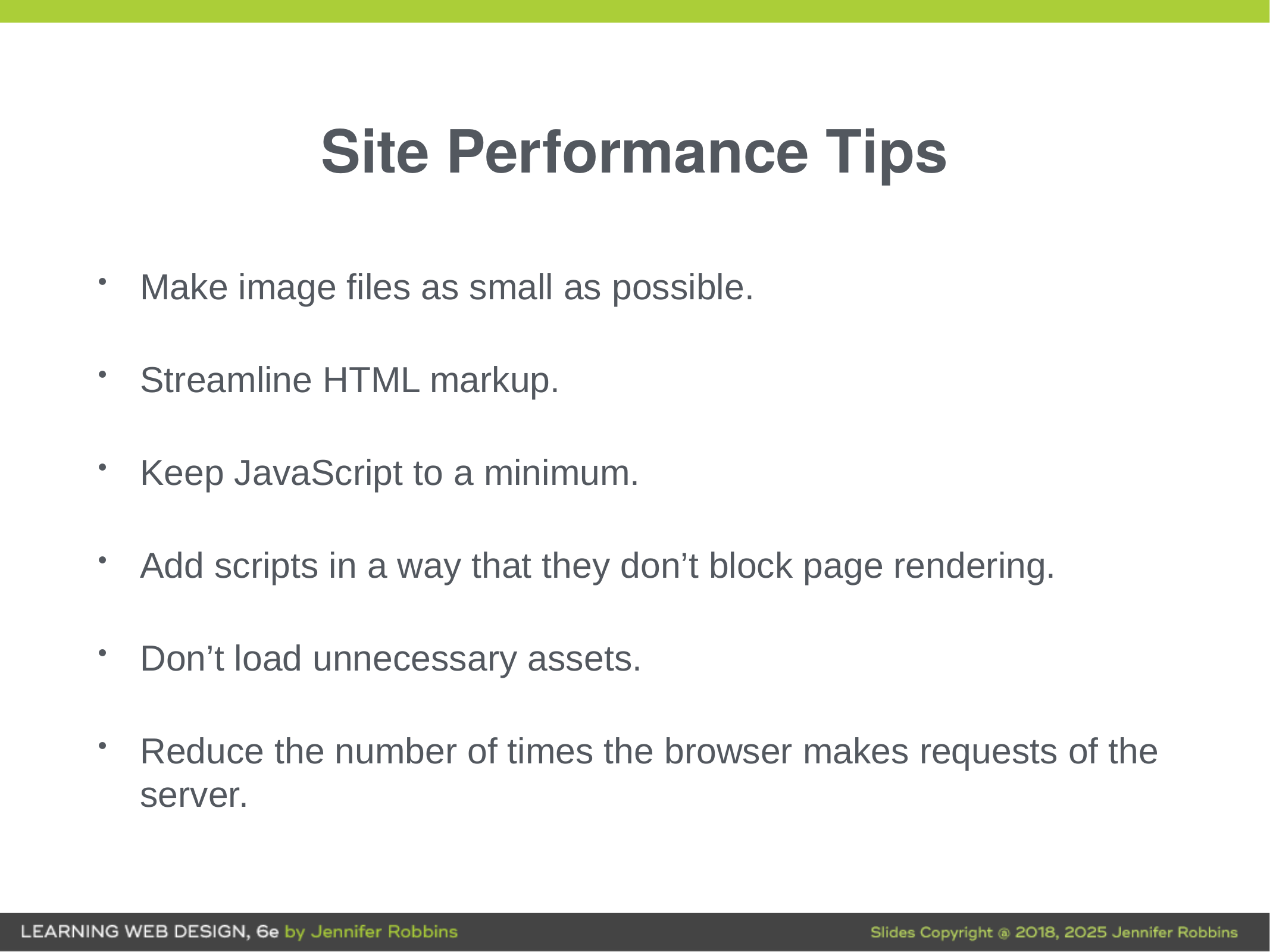

# Site Performance Tips
Make image files as small as possible.
Streamline HTML markup.
Keep JavaScript to a minimum.
Add scripts in a way that they don’t block page rendering.
Don’t load unnecessary assets.
Reduce the number of times the browser makes requests of the server.